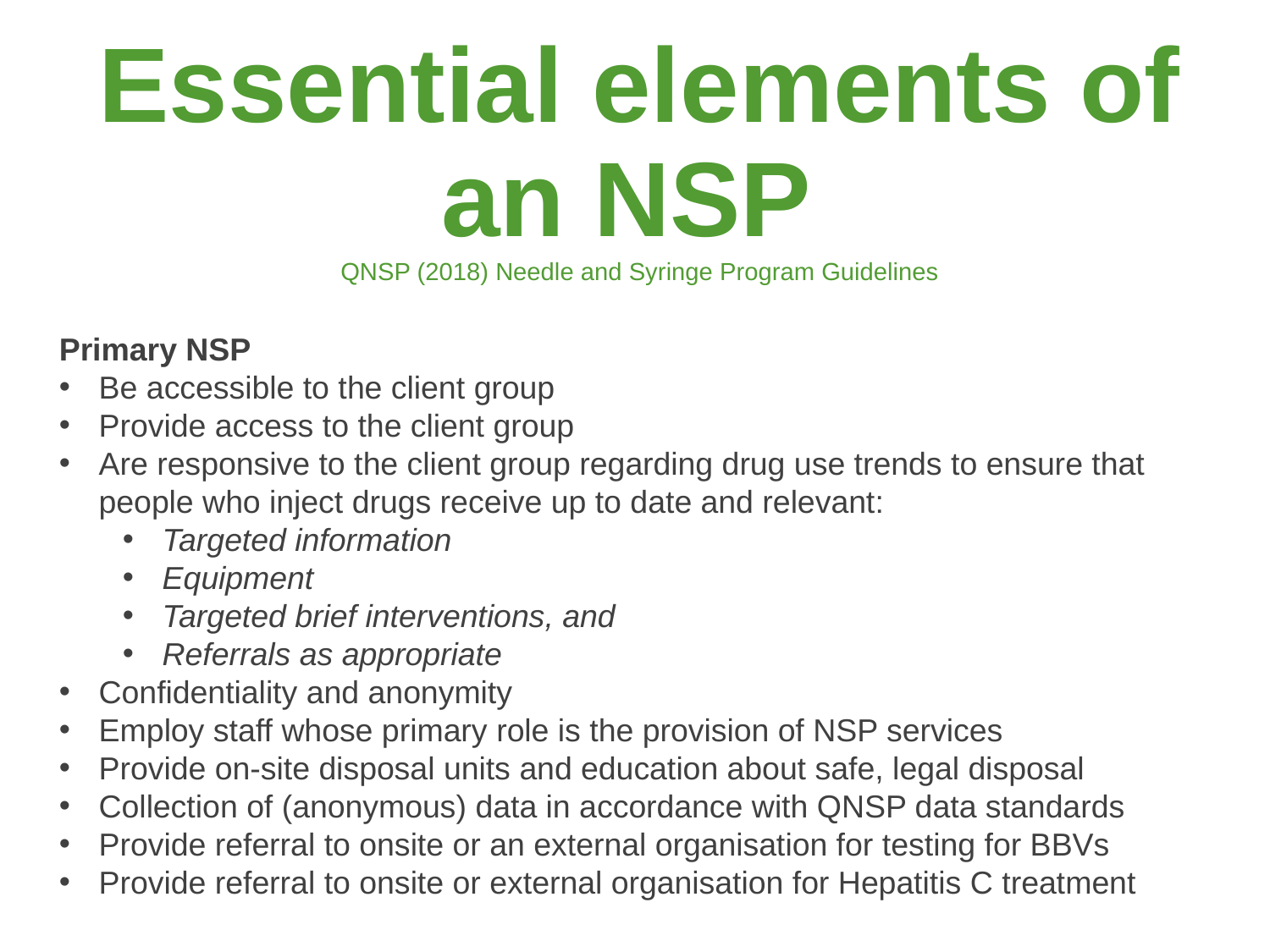

# Essential elements of an NSP QNSP (2018) Needle and Syringe Program Guidelines
Primary NSP
Be accessible to the client group
Provide access to the client group
Are responsive to the client group regarding drug use trends to ensure that people who inject drugs receive up to date and relevant:
Targeted information
Equipment
Targeted brief interventions, and
Referrals as appropriate
Confidentiality and anonymity
Employ staff whose primary role is the provision of NSP services
Provide on-site disposal units and education about safe, legal disposal
Collection of (anonymous) data in accordance with QNSP data standards
Provide referral to onsite or an external organisation for testing for BBVs
Provide referral to onsite or external organisation for Hepatitis C treatment